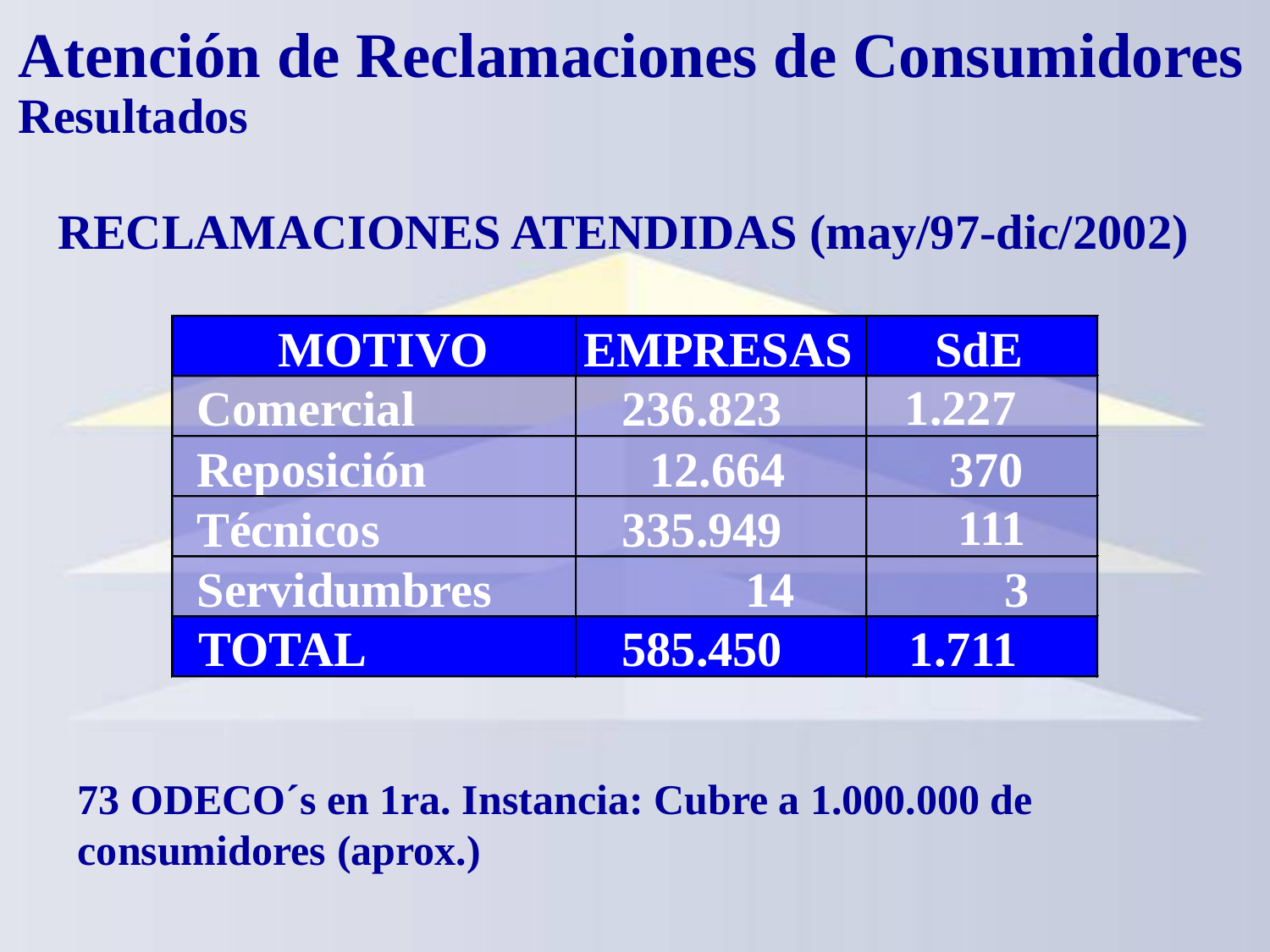

Atención de Reclamaciones de Consumidores
Resultados
RECLAMACIONES ATENDIDAS (may/97-dic/2002)

MOTIVO
EMPRESAS
SdE

1.227
Comercial

236.823

Reposición

12.664

370

111
Técnicos

335.949

Servidumbres

14

3

TOTAL

585.450

1.711

73 ODECO´s en 1ra. Instancia: Cubre a 1.000.000 de consumidores (aprox.)